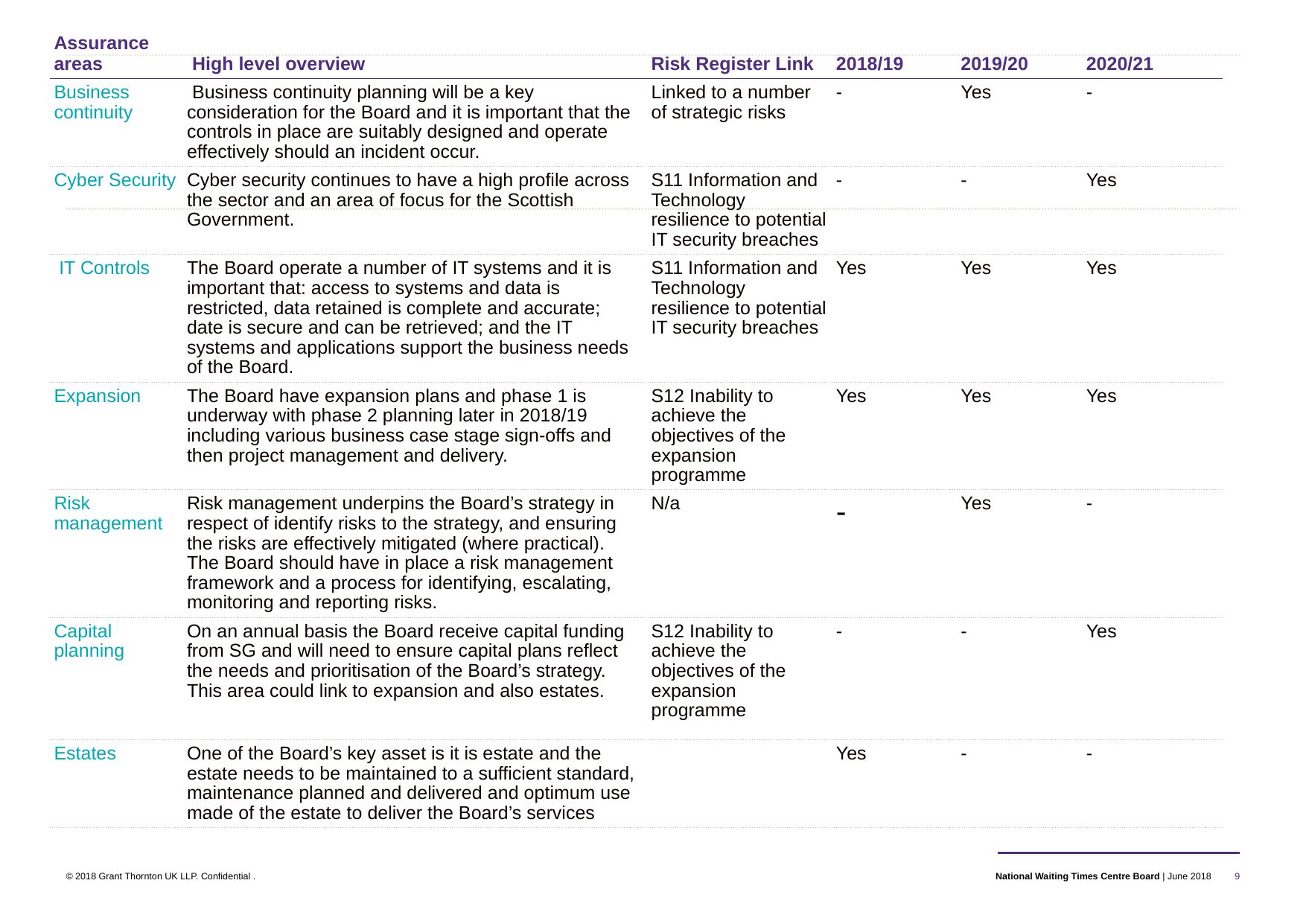

| Assurance areas | High level overview | Risk Register Link | 2018/19 | 2019/20 | 2020/21 |
| --- | --- | --- | --- | --- | --- |
| Business continuity | Business continuity planning will be a key consideration for the Board and it is important that the controls in place are suitably designed and operate effectively should an incident occur. | Linked to a number of strategic risks | - | Yes | - |
| Cyber Security | Cyber security continues to have a high profile across the sector and an area of focus for the Scottish Government. | S11 Information and Technology resilience to potential IT security breaches | - | - | Yes |
| IT Controls | The Board operate a number of IT systems and it is important that: access to systems and data is restricted, data retained is complete and accurate; date is secure and can be retrieved; and the IT systems and applications support the business needs of the Board. | S11 Information and Technology resilience to potential IT security breaches | Yes | Yes | Yes |
| Expansion | The Board have expansion plans and phase 1 is underway with phase 2 planning later in 2018/19 including various business case stage sign-offs and then project management and delivery. | S12 Inability to achieve the objectives of the expansion programme | Yes | Yes | Yes |
| Risk management | Risk management underpins the Board’s strategy in respect of identify risks to the strategy, and ensuring the risks are effectively mitigated (where practical). The Board should have in place a risk management framework and a process for identifying, escalating, monitoring and reporting risks. | N/a | - | Yes | - |
| Capital planning | On an annual basis the Board receive capital funding from SG and will need to ensure capital plans reflect the needs and prioritisation of the Board’s strategy. This area could link to expansion and also estates. | S12 Inability to achieve the objectives of the expansion programme | - | - | Yes |
| Estates | One of the Board’s key asset is it is estate and the estate needs to be maintained to a sufficient standard, maintenance planned and delivered and optimum use made of the estate to deliver the Board’s services |  | Yes | - | - |
9